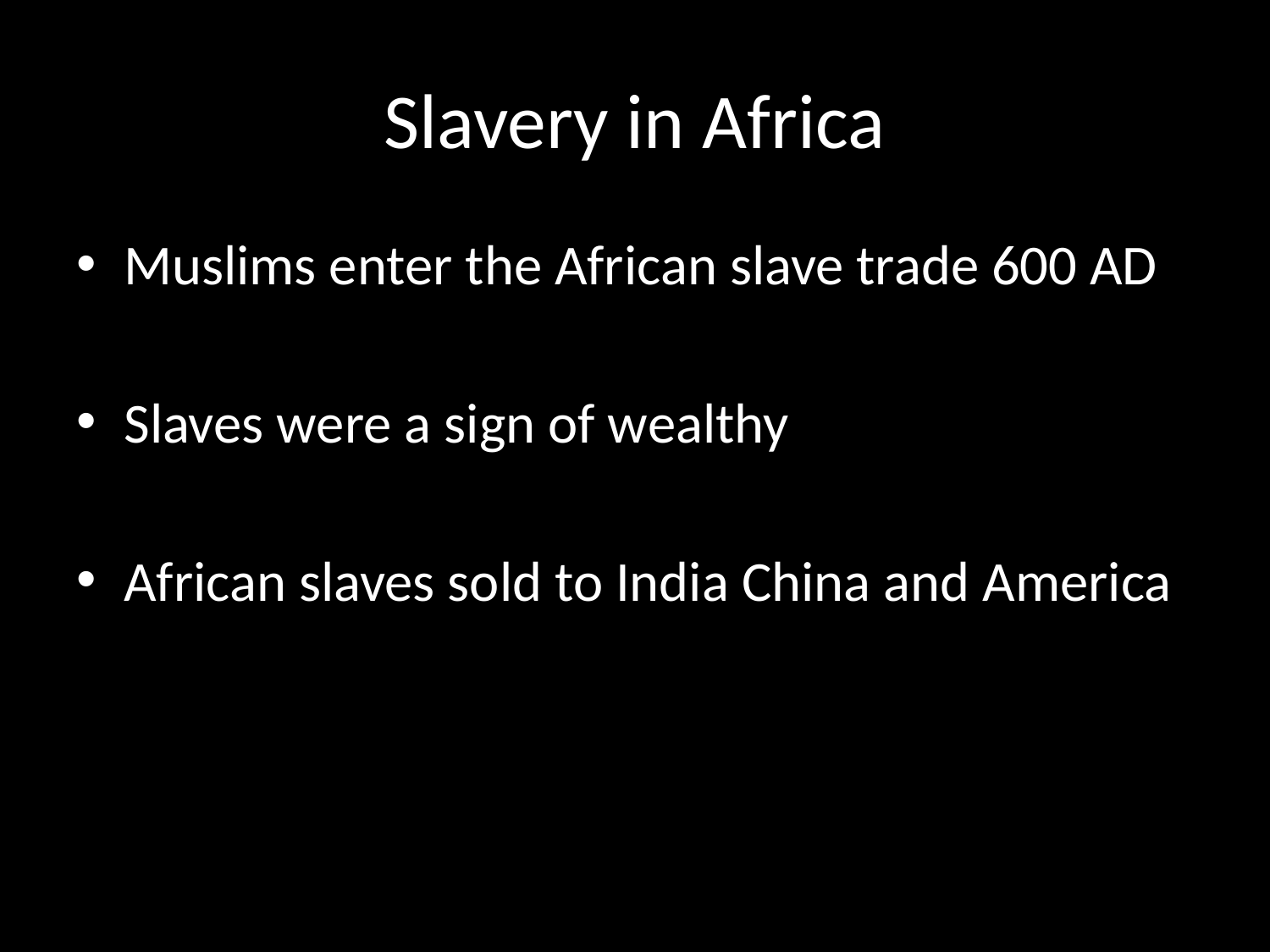

# Slavery in Africa
Muslims enter the African slave trade 600 AD

Slaves were a sign of wealthy

African slaves sold to India China and America